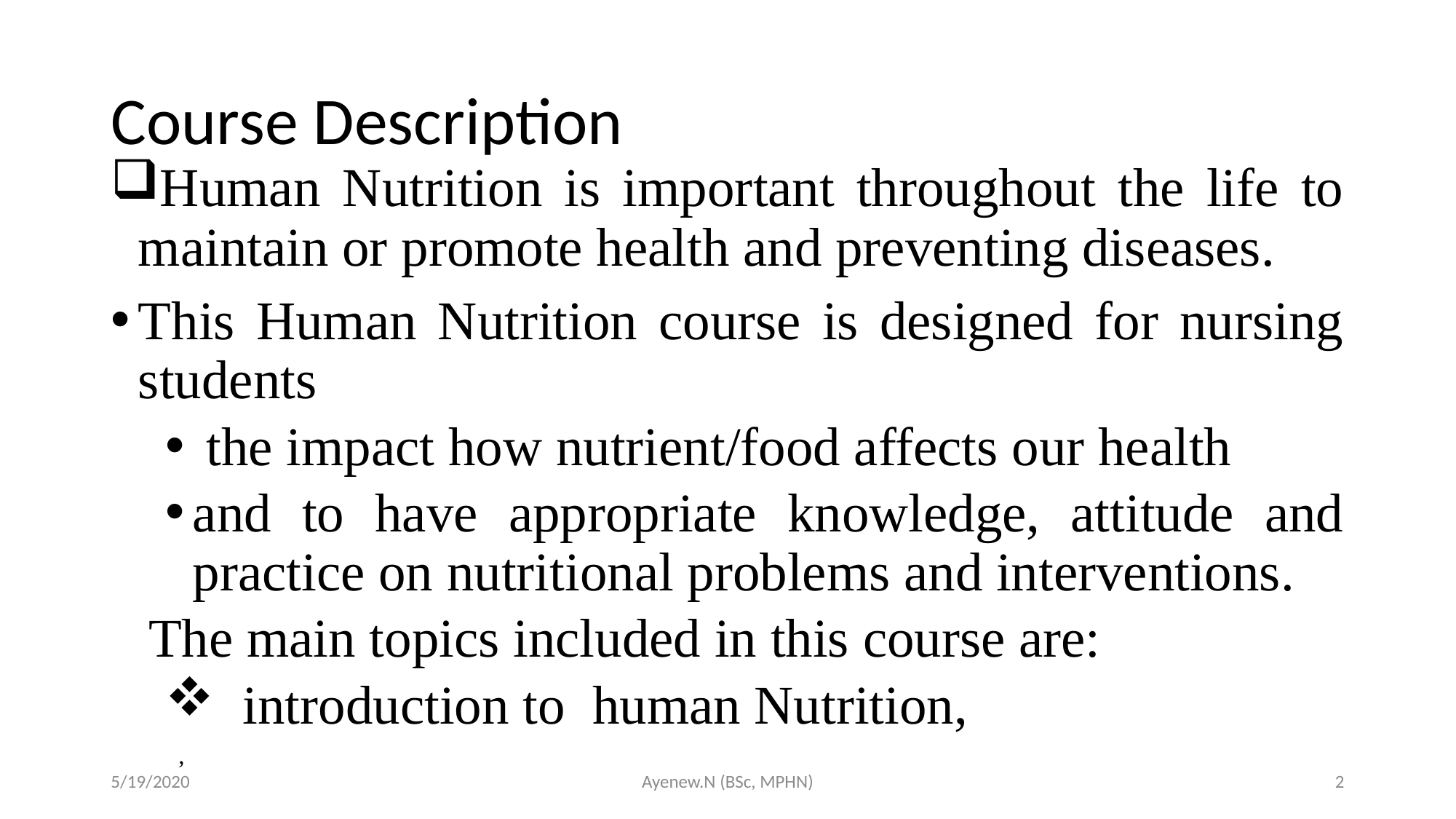

# Course Description
Human Nutrition is important throughout the life to maintain or promote health and preventing diseases.
This Human Nutrition course is designed for nursing students
 the impact how nutrient/food affects our health
and to have appropriate knowledge, attitude and practice on nutritional problems and interventions.
 The main topics included in this course are:
  introduction to  human Nutrition,
,
5/19/2020
Ayenew.N (BSc, MPHN)
2